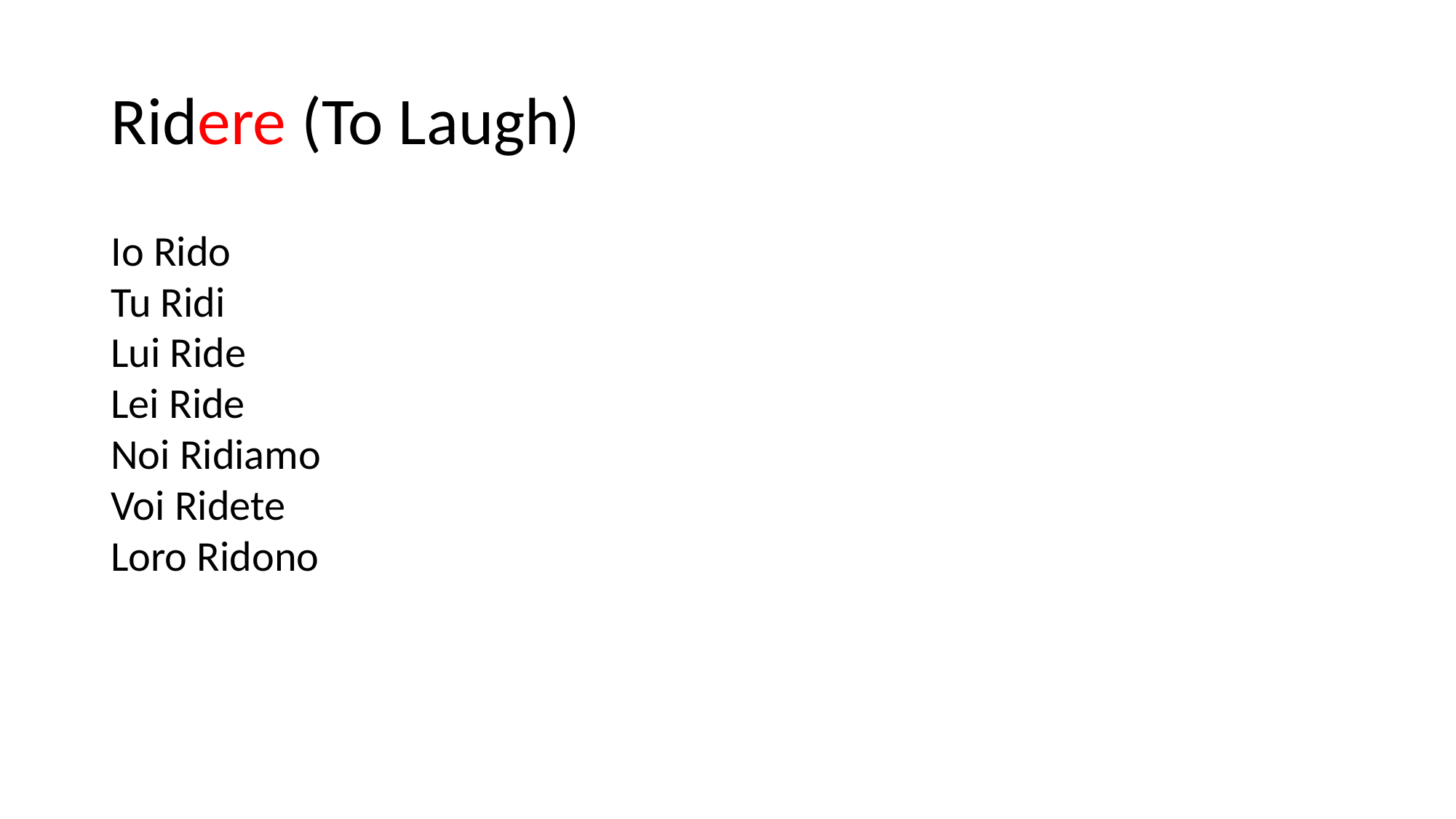

# Ridere (To Laugh)
Io Rido
Tu Ridi
Lui Ride
Lei Ride
Noi Ridiamo
Voi Ridete
Loro Ridono